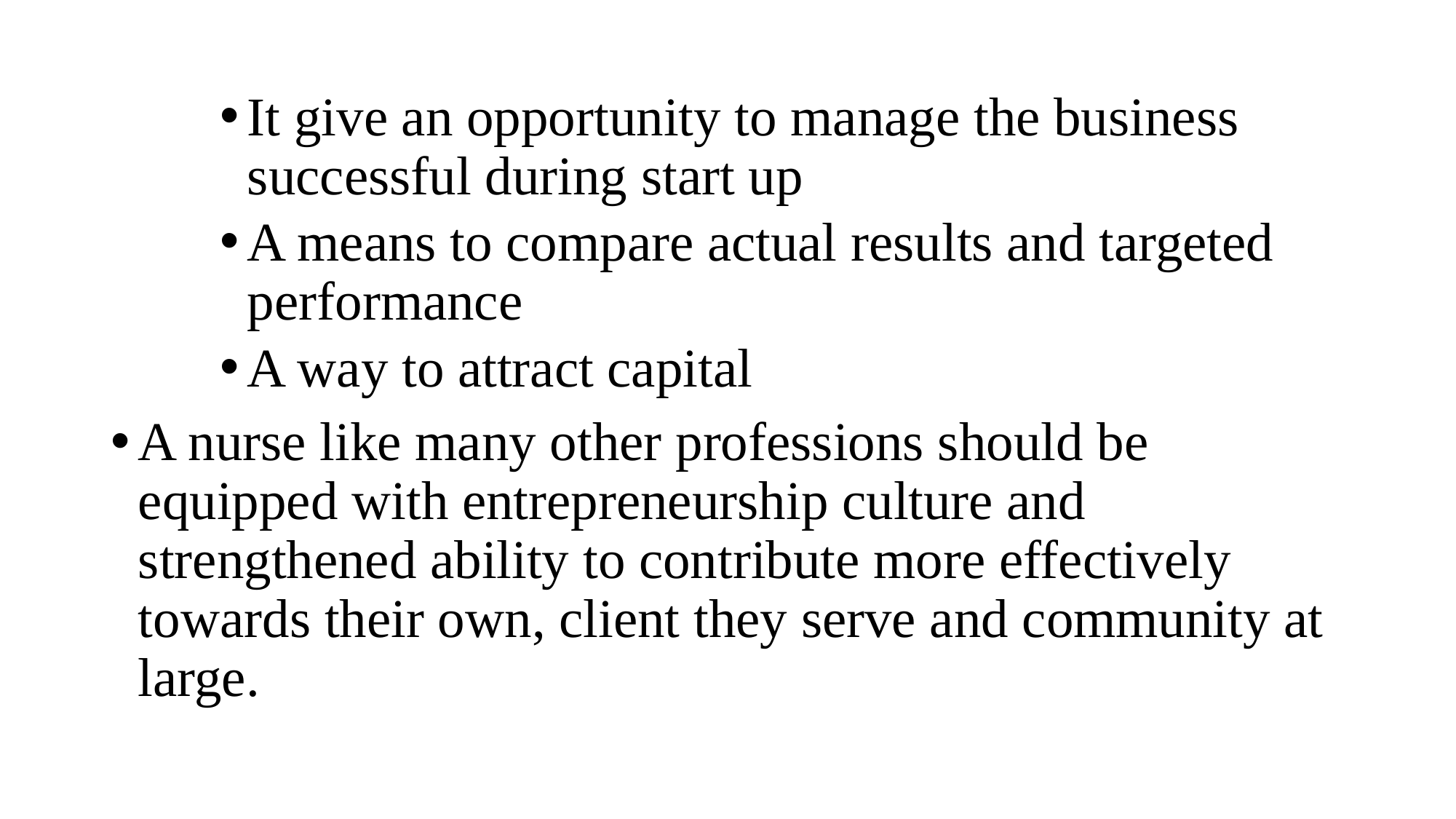

#
It give an opportunity to manage the business successful during start up
A means to compare actual results and targeted performance
A way to attract capital
A nurse like many other professions should be equipped with entrepreneurship culture and strengthened ability to contribute more effectively towards their own, client they serve and community at large.